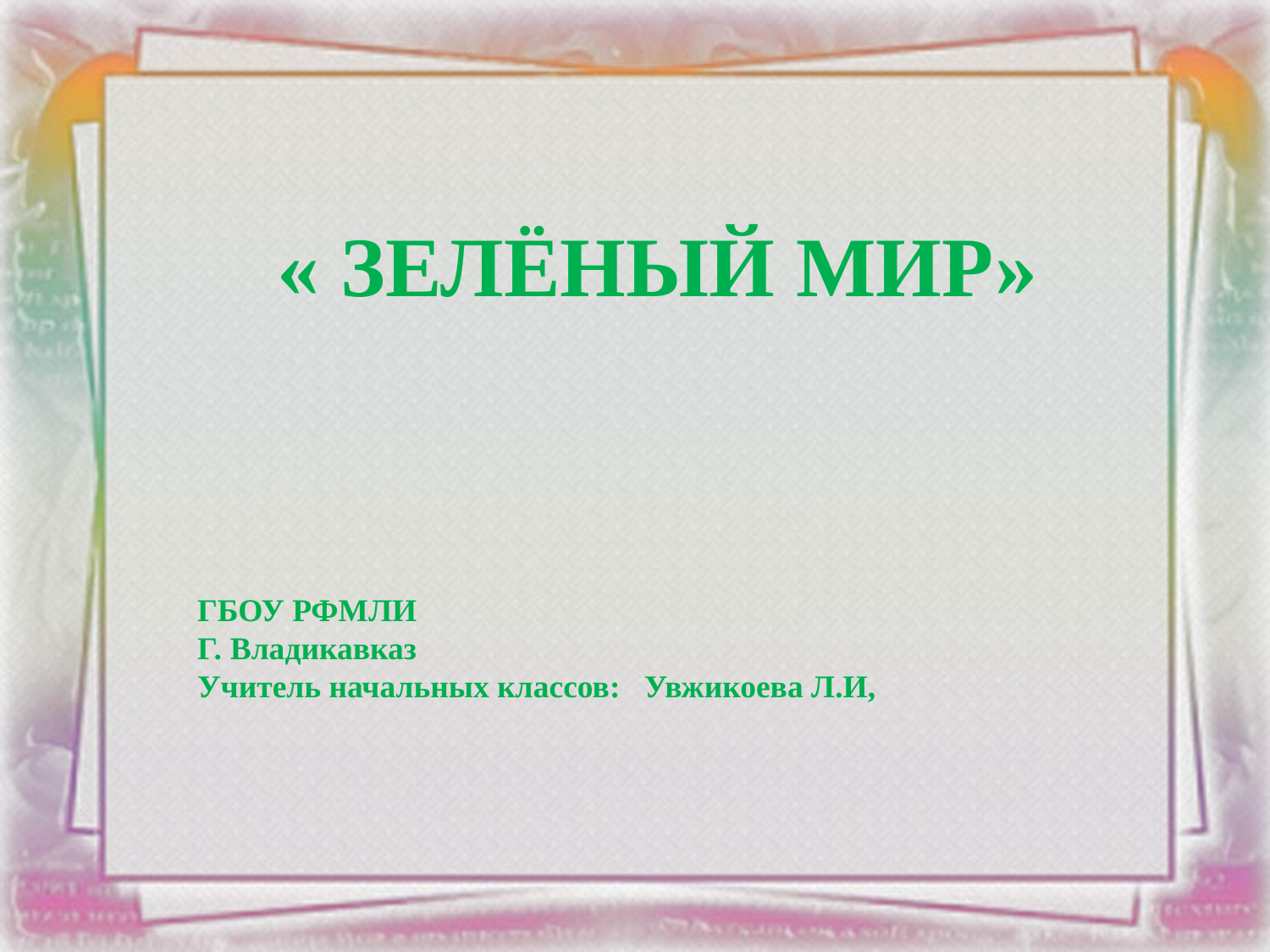

« ЗЕЛЁНЫЙ МИР»
ГБОУ РФМЛИ
Г. Владикавказ
Учитель начальных классов:   Увжикоева Л.И,